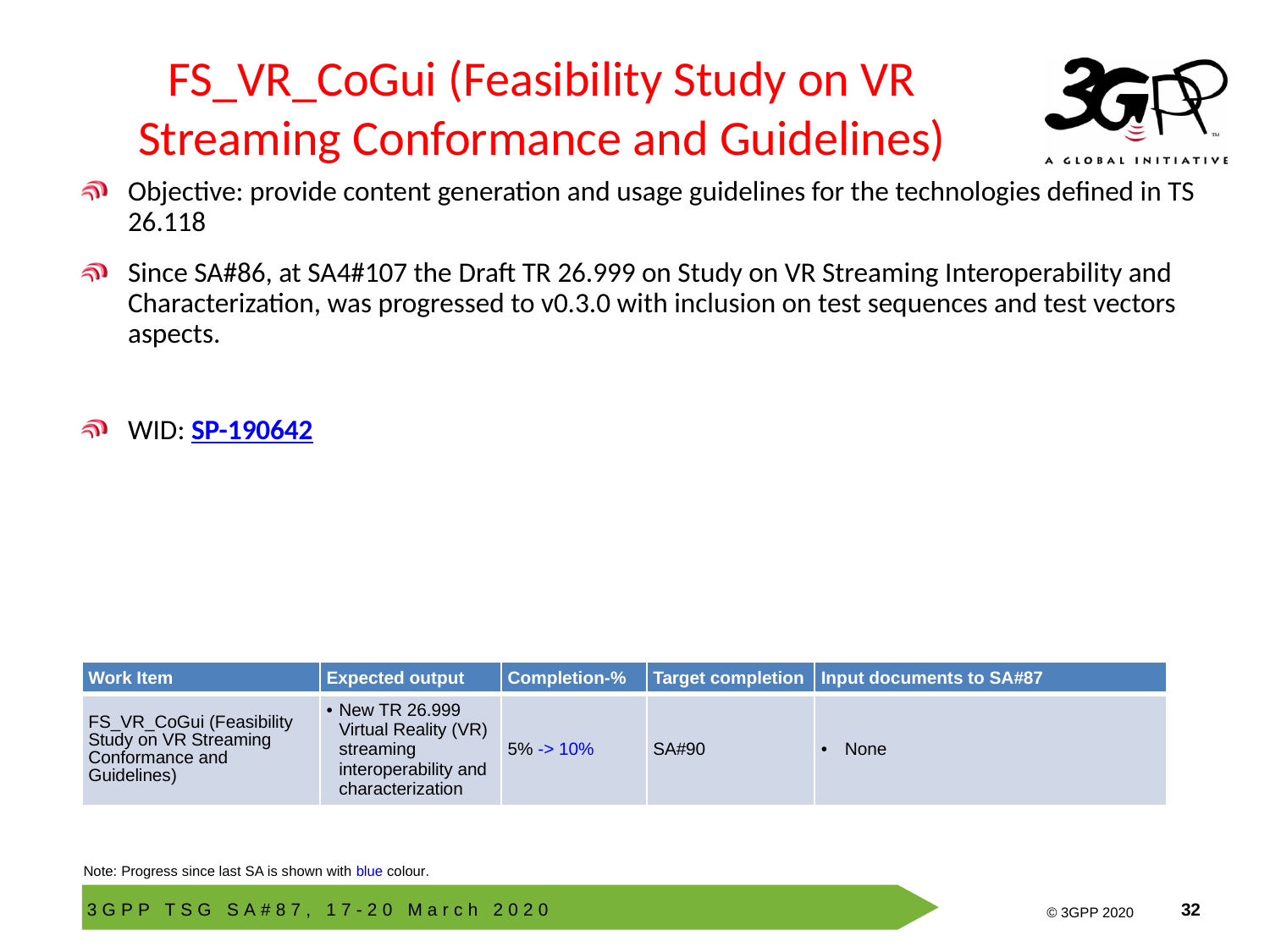

# FS_VR_CoGui (Feasibility Study on VR Streaming Conformance and Guidelines)
Objective: provide content generation and usage guidelines for the technologies defined in TS 26.118
Since SA#86, at SA4#107 the Draft TR 26.999 on Study on VR Streaming Interoperability and Characterization, was progressed to v0.3.0 with inclusion on test sequences and test vectors aspects.

WID: SP-190642

| Work Item | Expected output | Completion-% | Target completion | Input documents to SA#87 |
| --- | --- | --- | --- | --- |
| FS\_VR\_CoGui (Feasibility Study on VR Streaming Conformance and Guidelines) | New TR 26.999 Virtual Reality (VR) streaming interoperability and characterization | 5% -> 10% | SA#90 | None |
Note: Progress since last SA is shown with blue colour.